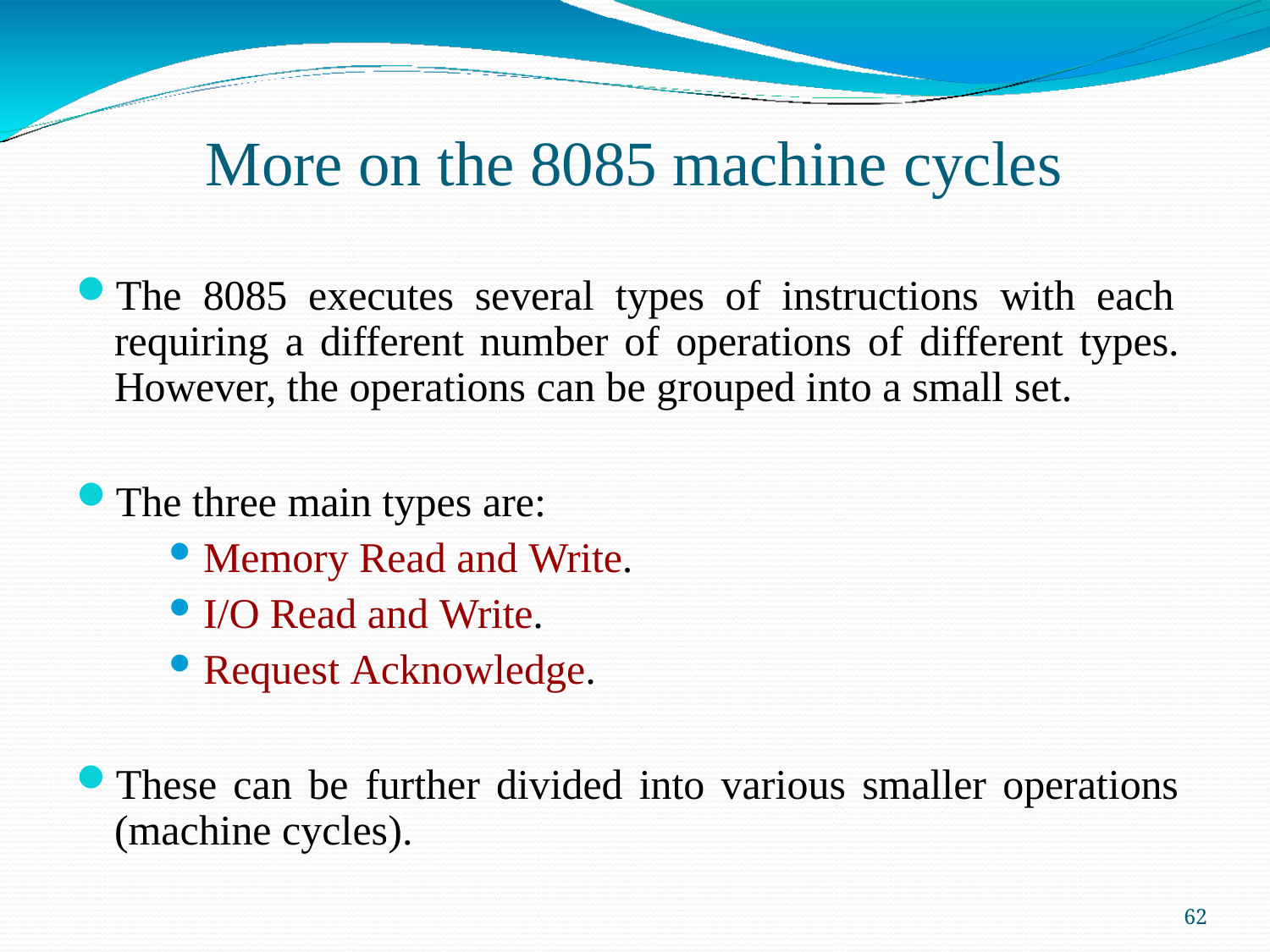

# More on the 8085 machine cycles
The 8085 executes several types of instructions with each  requiring a different number of operations of different types.  However, the operations can be grouped into a small set.

The three main types are:
Memory Read and Write.
I/O Read and Write.
Request Acknowledge.

These can be further divided into various smaller operations  (machine cycles).
62